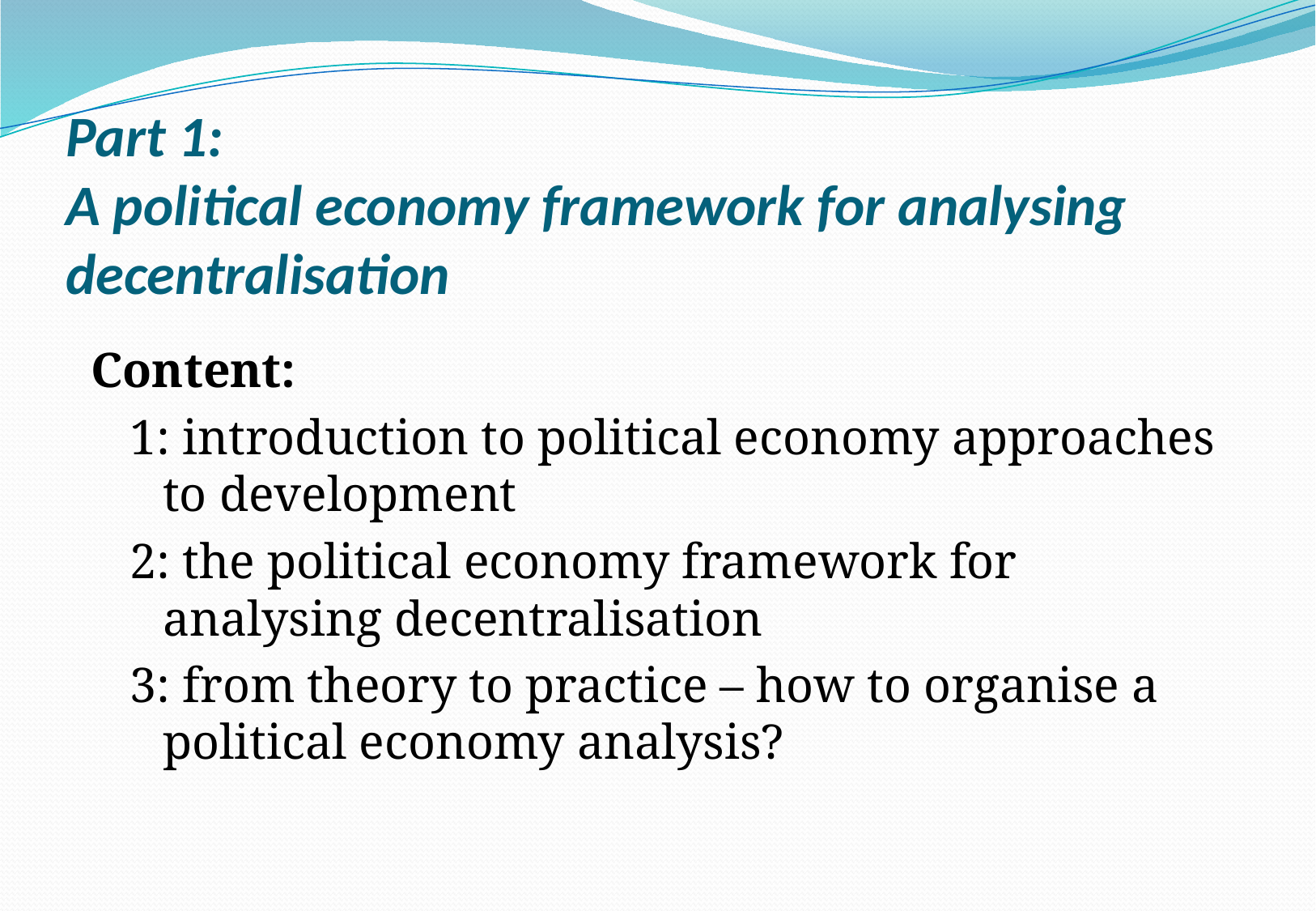

# Part 1: A political economy framework for analysing decentralisation
Content:
1: introduction to political economy approaches to development
2: the political economy framework for analysing decentralisation
3: from theory to practice – how to organise a political economy analysis?